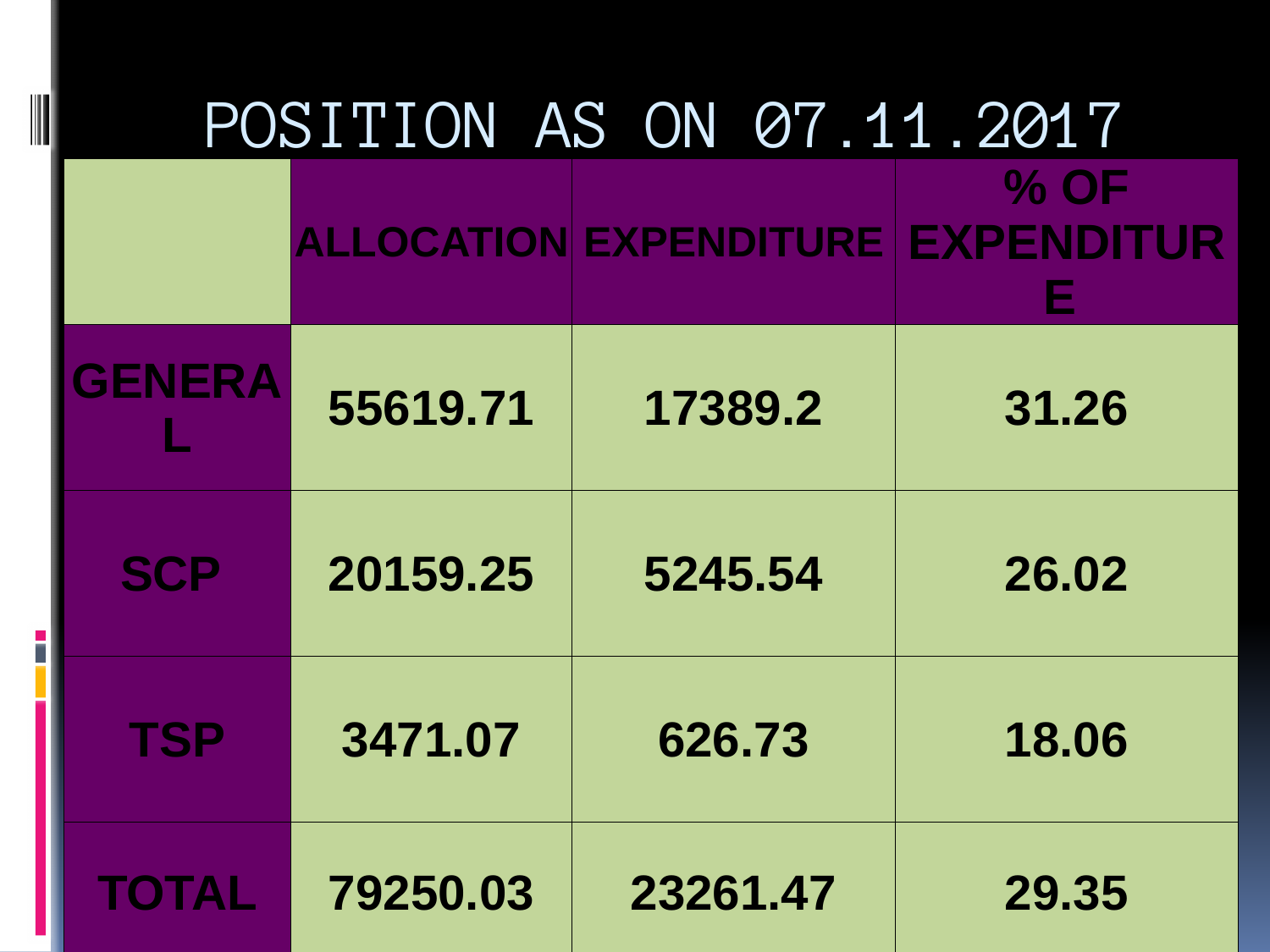

# POSITION AS ON 07.11.2017
|  | ALLOCATION | EXPENDITURE | % OF EXPENDITURE |
| --- | --- | --- | --- |
| GENERAL | 55619.71 | 17389.2 | 31.26 |
| SCP | 20159.25 | 5245.54 | 26.02 |
| TSP | 3471.07 | 626.73 | 18.06 |
| TOTAL | 79250.03 | 23261.47 | 29.35 |